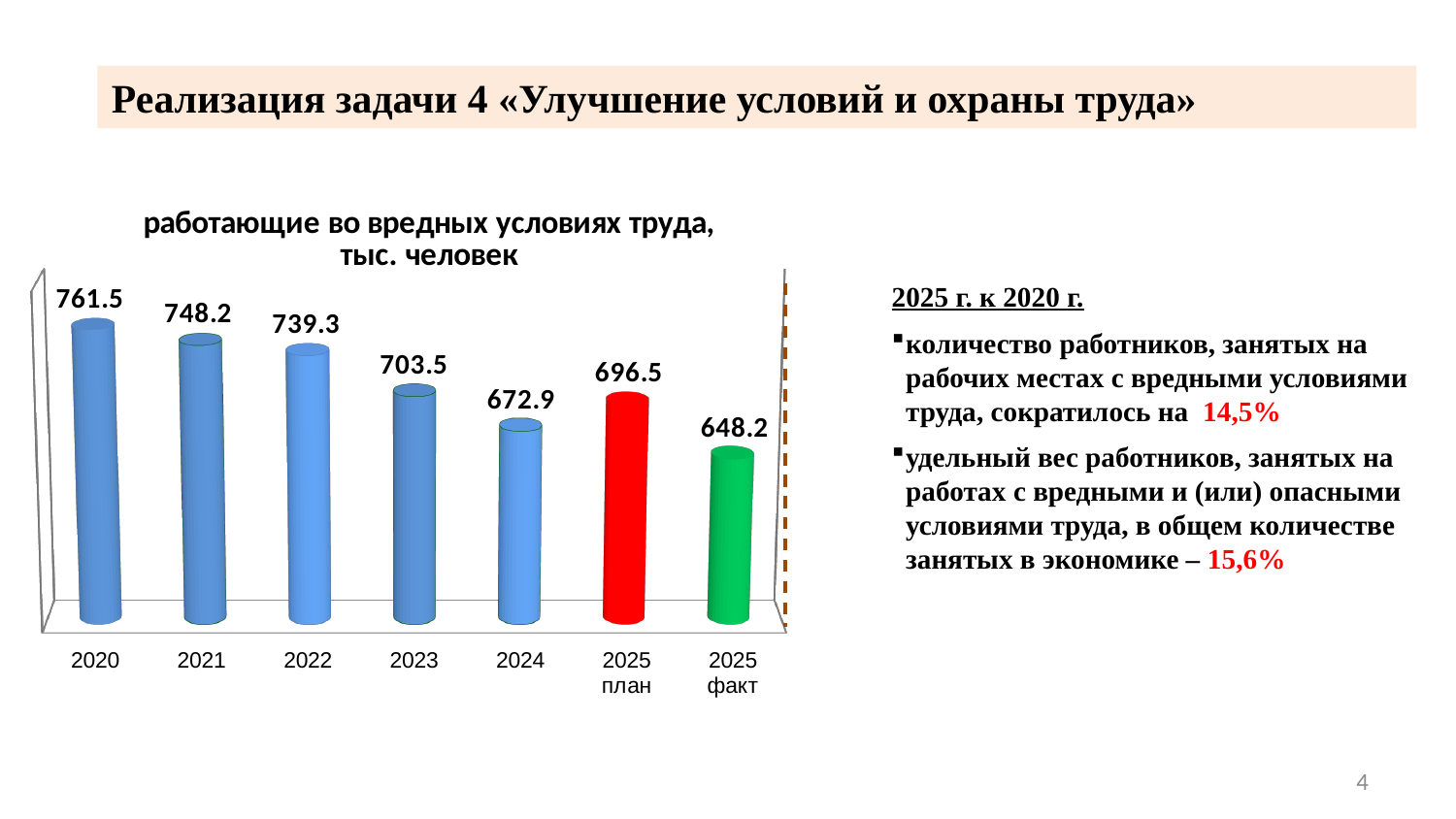

Реализация задачи 4 «Улучшение условий и охраны труда»

[unsupported chart]

2025 г. к 2020 г.
количество работников, занятых на рабочих местах с вредными условиями труда, сократилось на  14,5%
удельный вес работников, занятых на работах с вредными и (или) опасными условиями труда, в общем количестве занятых в экономике – 15,6%

4